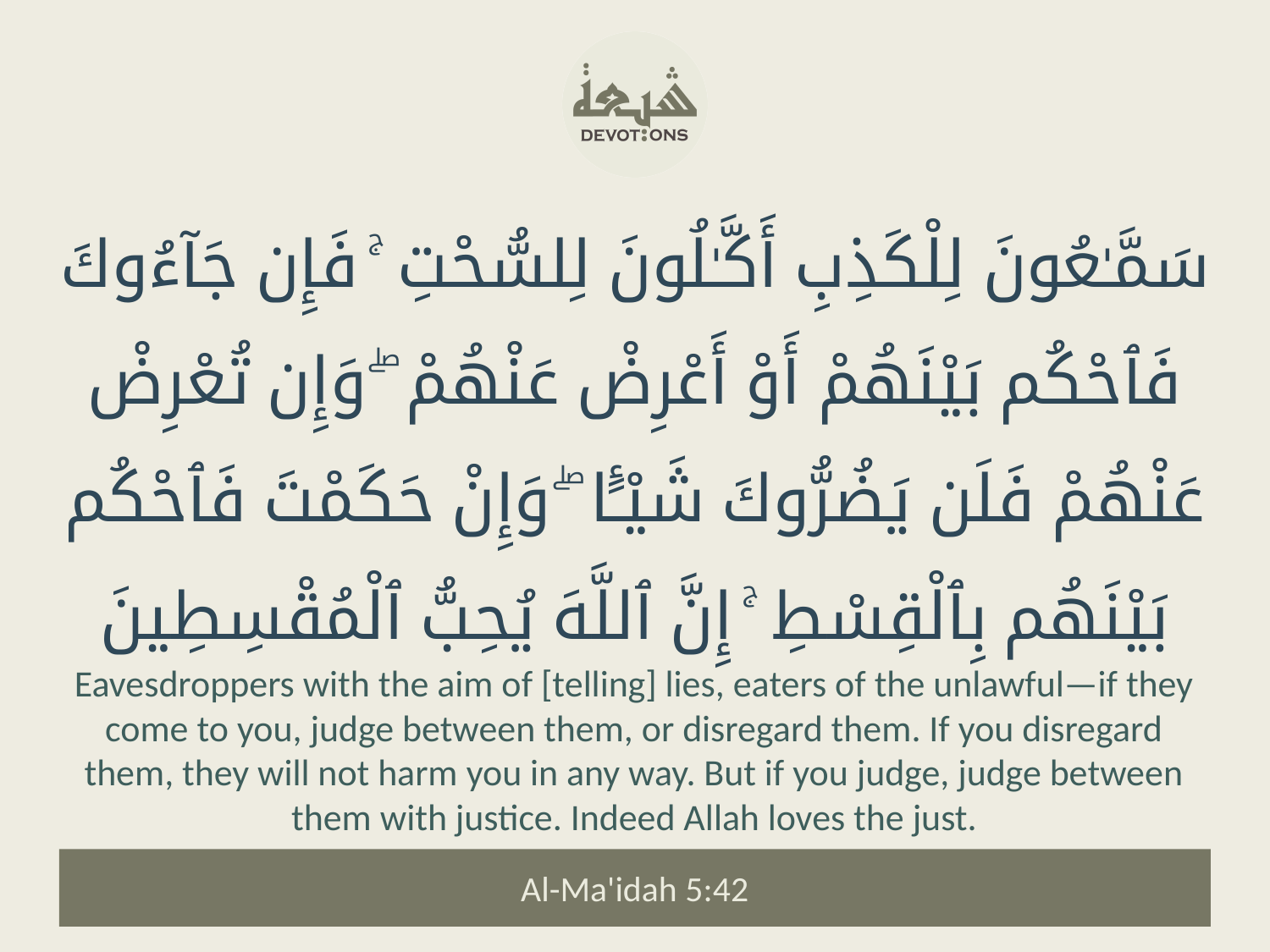

سَمَّـٰعُونَ لِلْكَذِبِ أَكَّـٰلُونَ لِلسُّحْتِ ۚ فَإِن جَآءُوكَ فَٱحْكُم بَيْنَهُمْ أَوْ أَعْرِضْ عَنْهُمْ ۖ وَإِن تُعْرِضْ عَنْهُمْ فَلَن يَضُرُّوكَ شَيْـًٔا ۖ وَإِنْ حَكَمْتَ فَٱحْكُم بَيْنَهُم بِٱلْقِسْطِ ۚ إِنَّ ٱللَّهَ يُحِبُّ ٱلْمُقْسِطِينَ
Eavesdroppers with the aim of [telling] lies, eaters of the unlawful—if they come to you, judge between them, or disregard them. If you disregard them, they will not harm you in any way. But if you judge, judge between them with justice. Indeed Allah loves the just.
Al-Ma'idah 5:42